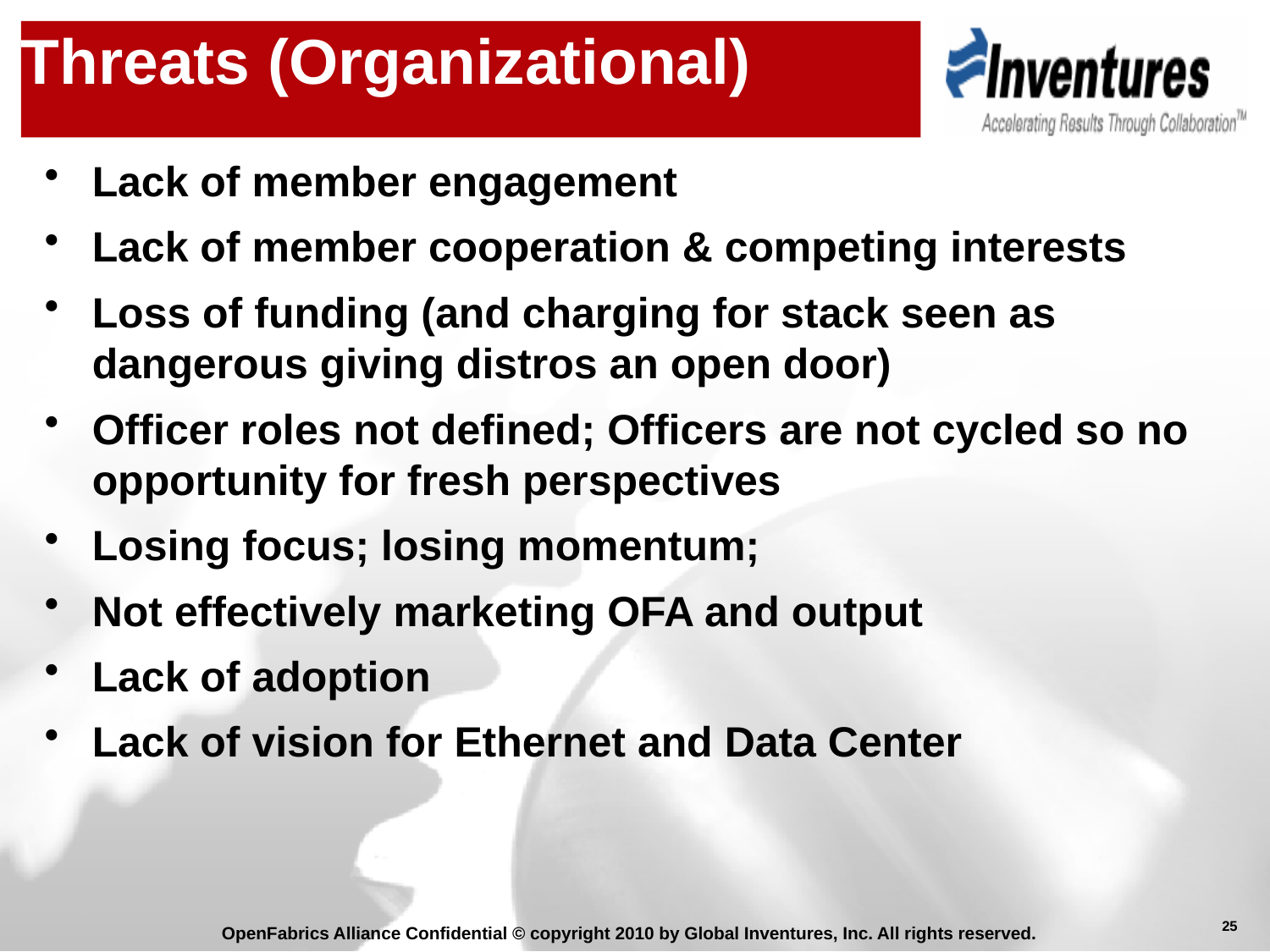

# Threats (Organizational)
Lack of member engagement
Lack of member cooperation & competing interests
Loss of funding (and charging for stack seen as dangerous giving distros an open door)
Officer roles not defined; Officers are not cycled so no opportunity for fresh perspectives
Losing focus; losing momentum;
Not effectively marketing OFA and output
Lack of adoption
Lack of vision for Ethernet and Data Center